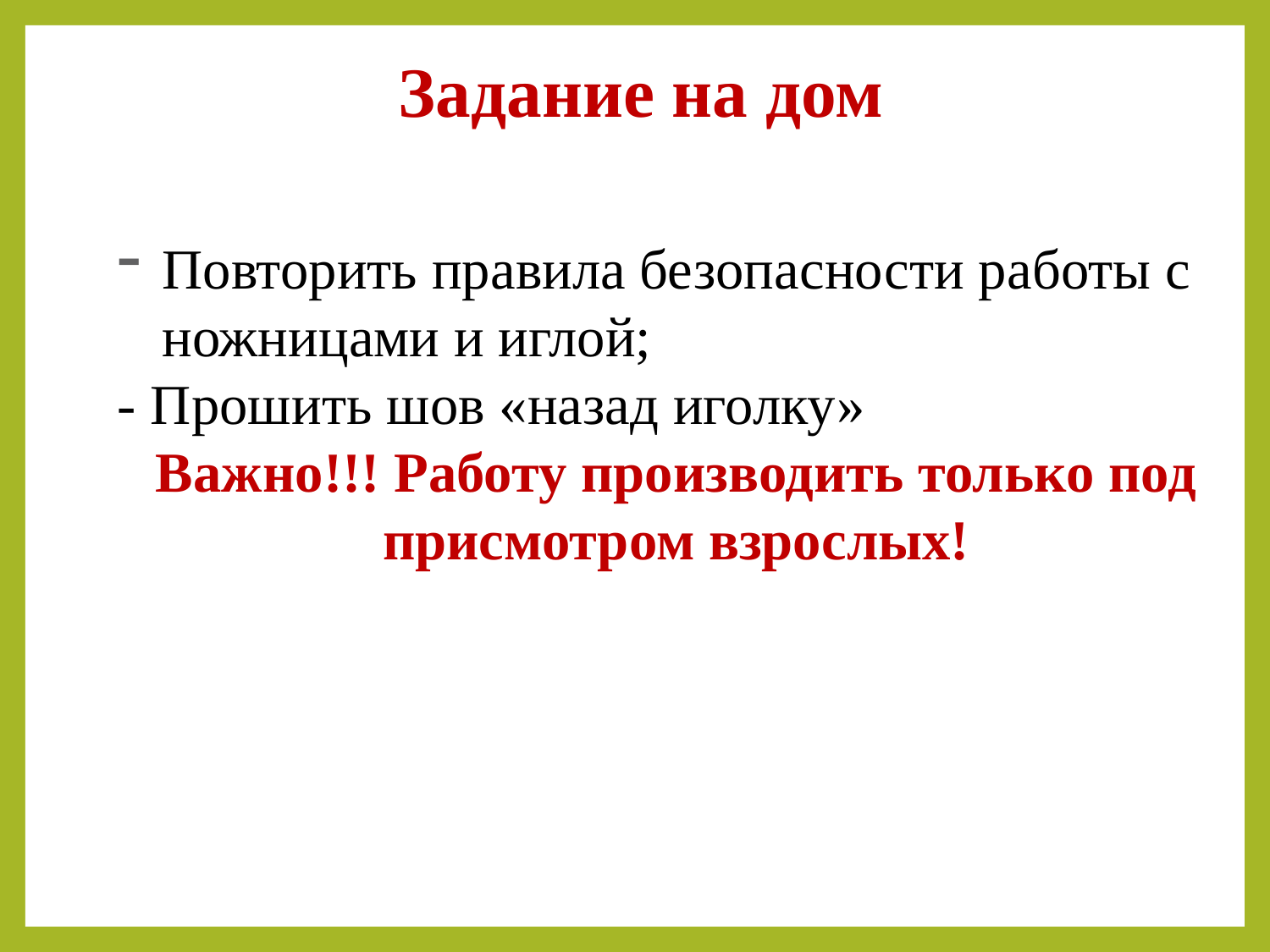

# Задание на дом
Повторить правила безопасности работы с ножницами и иглой;
- Прошить шов «назад иголку»
Важно!!! Работу производить только под присмотром взрослых!